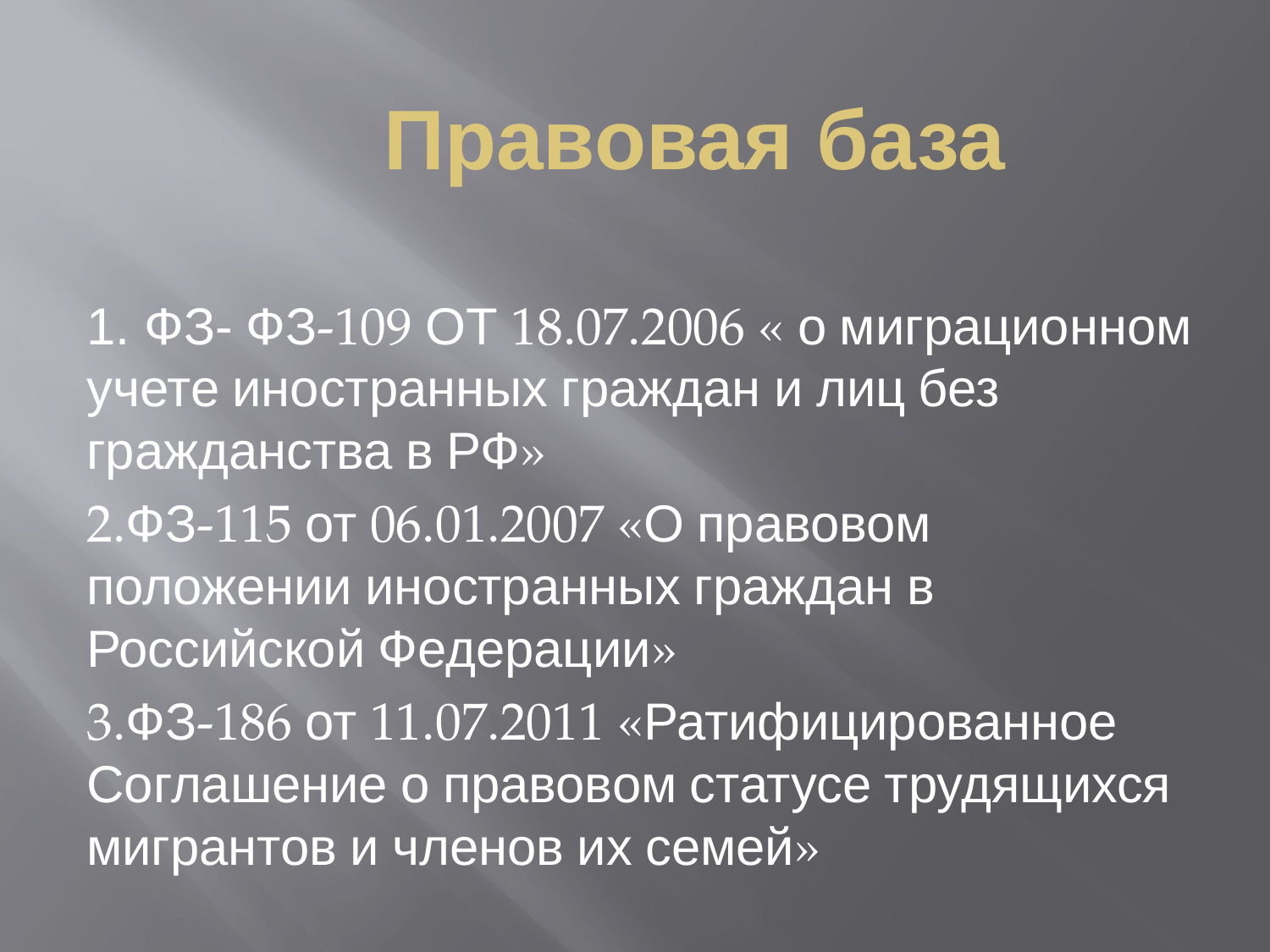

# Правовая база
1. ФЗ- ФЗ-109 ОТ 18.07.2006 « о миграционном учете иностранных граждан и лиц без гражданства в РФ»
2.ФЗ-115 от 06.01.2007 «О правовом положении иностранных граждан в Российской Федерации»
3.ФЗ-186 от 11.07.2011 «Ратифицированное Соглашение о правовом статусе трудящихся мигрантов и членов их семей»